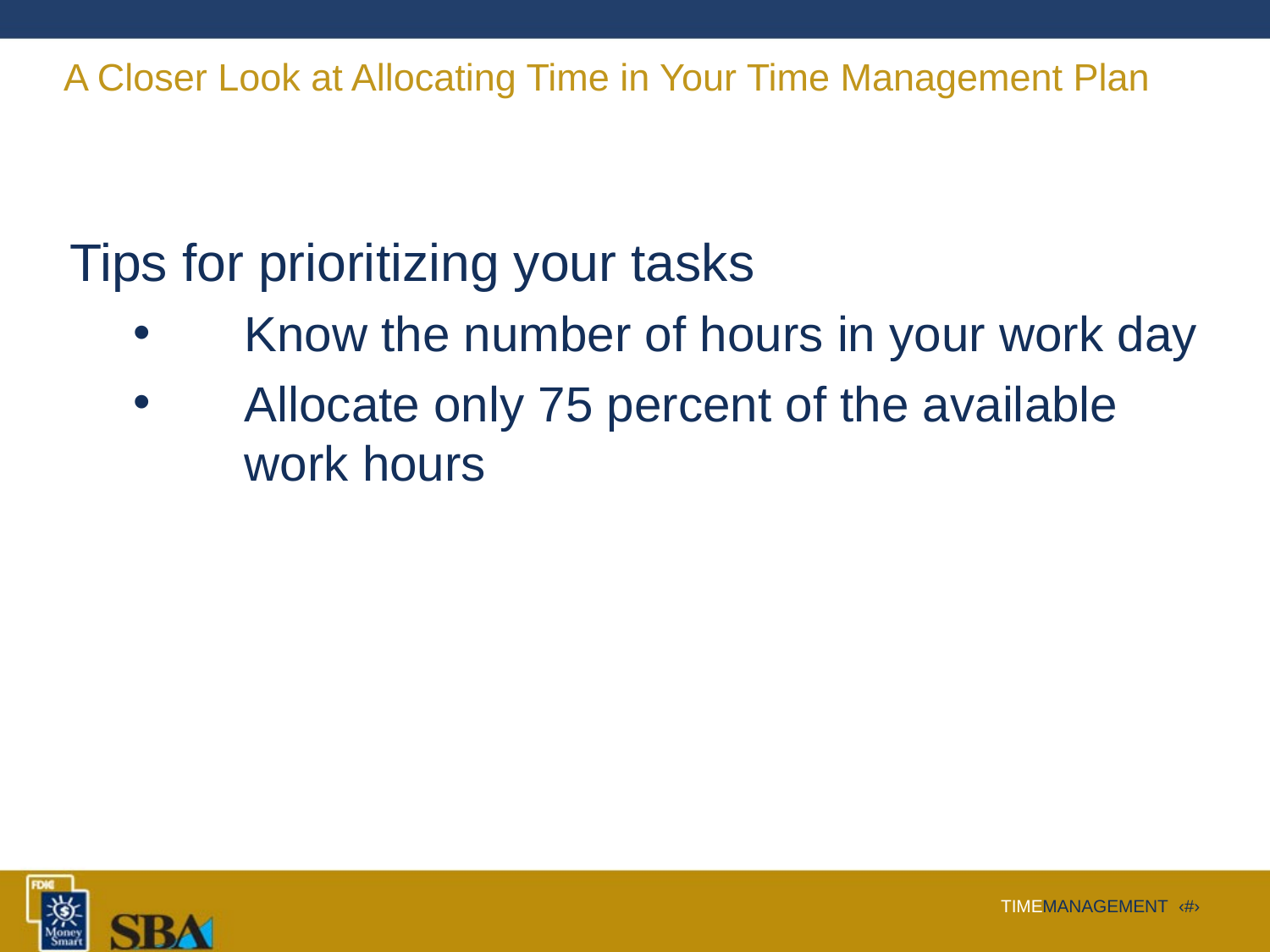

# A Closer Look at Allocating Time in Your Time Management Plan
Tips for prioritizing your tasks
Know the number of hours in your work day
Allocate only 75 percent of the available work hours